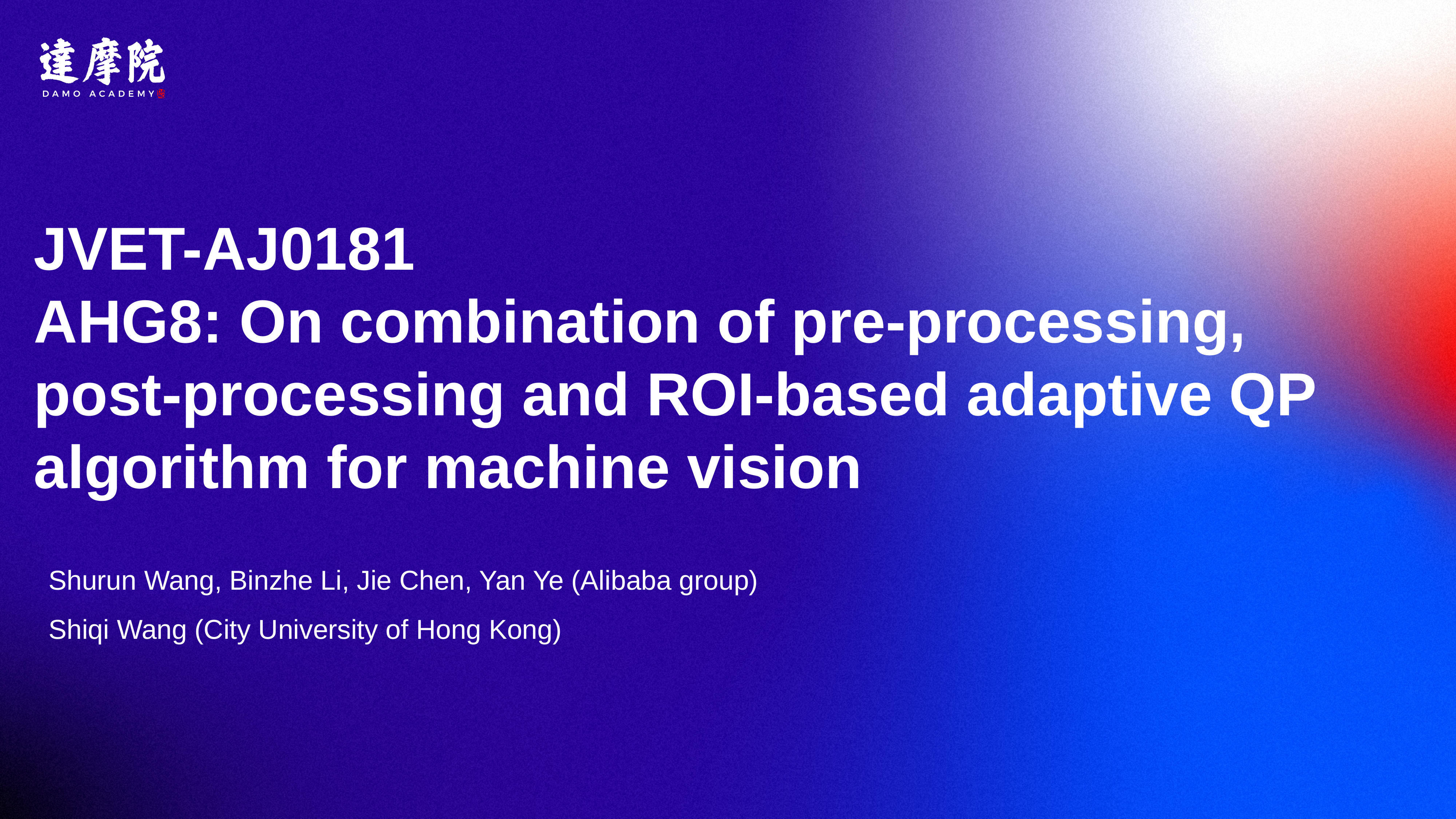

JVET-AJ0181
AHG8: On combination of pre-processing, post-processing and ROI-based adaptive QP algorithm for machine vision
Shurun Wang, Binzhe Li, Jie Chen, Yan Ye (Alibaba group)
Shiqi Wang (City University of Hong Kong)